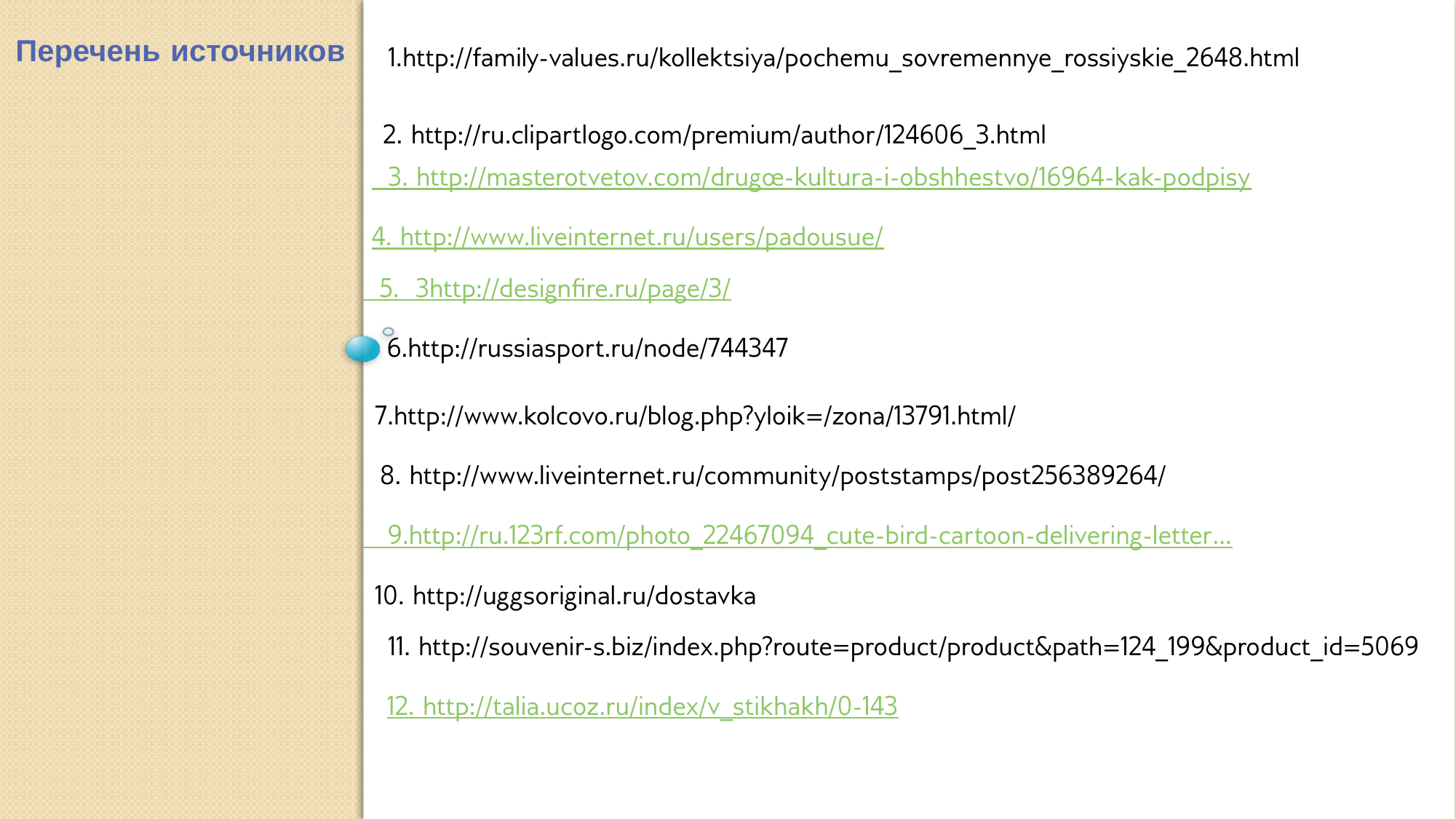

Перечень источников
  1.http://family-values.ru/kollektsiya/pochemu_sovremennye_rossiyskie_2648.html
   2. http://ru.clipartlogo.com/premium/author/124606_3.html
  3. http://masterotvetov.com/drugoe-kultura-i-obshhestvo/16964-kak-podpisy
4. http://www.liveinternet.ru/users/padousue/
  5.  3http://designfire.ru/page/3/
6.http://russiasport.ru/node/744347
7.http://www.kolcovo.ru/blog.php?yloik=/zona/13791.html/
 8. http://www.liveinternet.ru/community/poststamps/post256389264/
   9.http://ru.123rf.com/photo_22467094_cute-bird-cartoon-delivering-letter…
10. http://uggsoriginal.ru/dostavka
  11. http://souvenir-s.biz/index.php?route=product/product&path=124_199&product_id=5069
12. http://talia.ucoz.ru/index/v_stikhakh/0-143